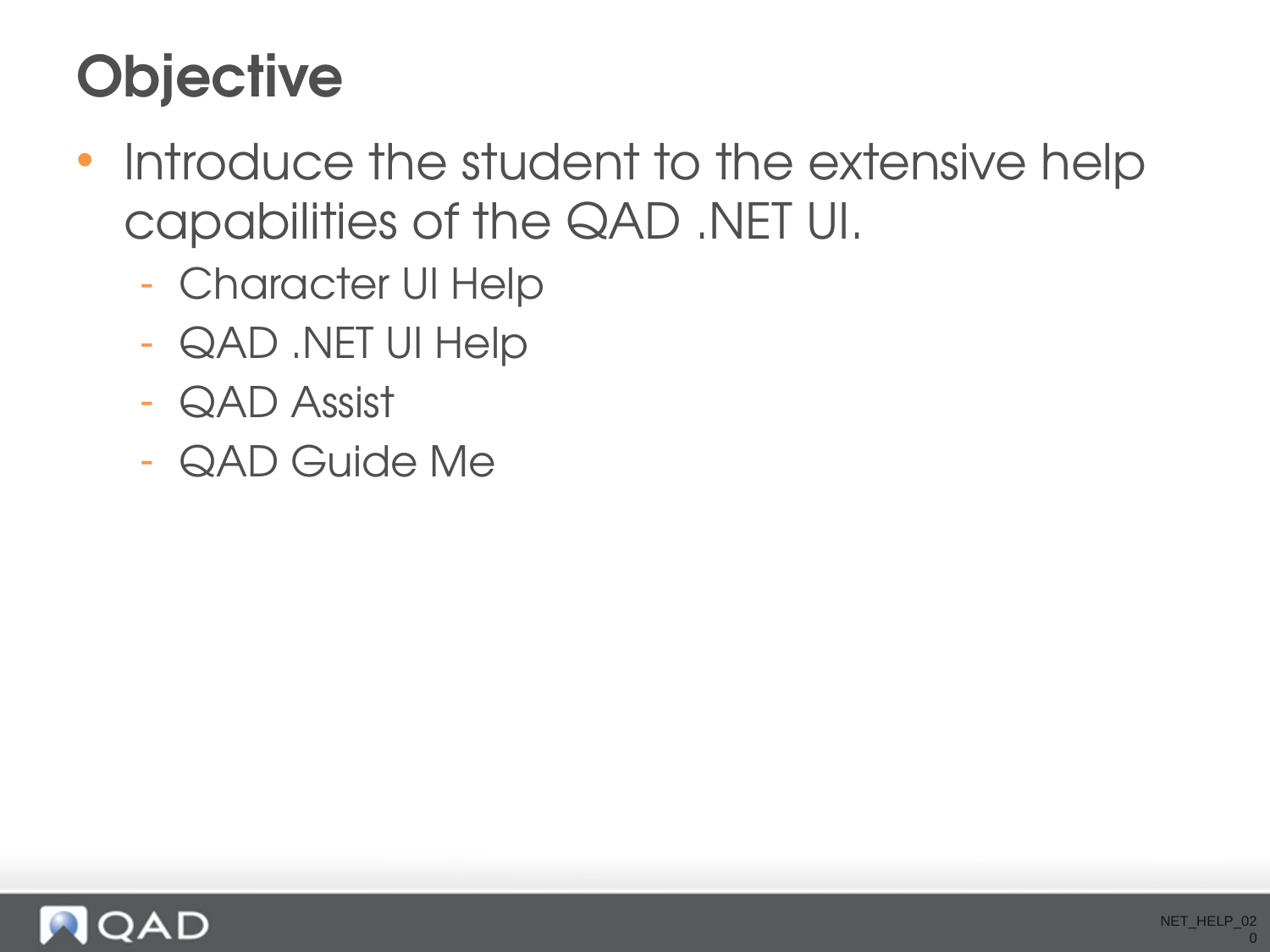

# Objective
Introduce the student to the extensive help capabilities of the QAD .NET UI.
Character UI Help
QAD .NET UI Help
QAD Assist
QAD Guide Me

NET_HELP_020